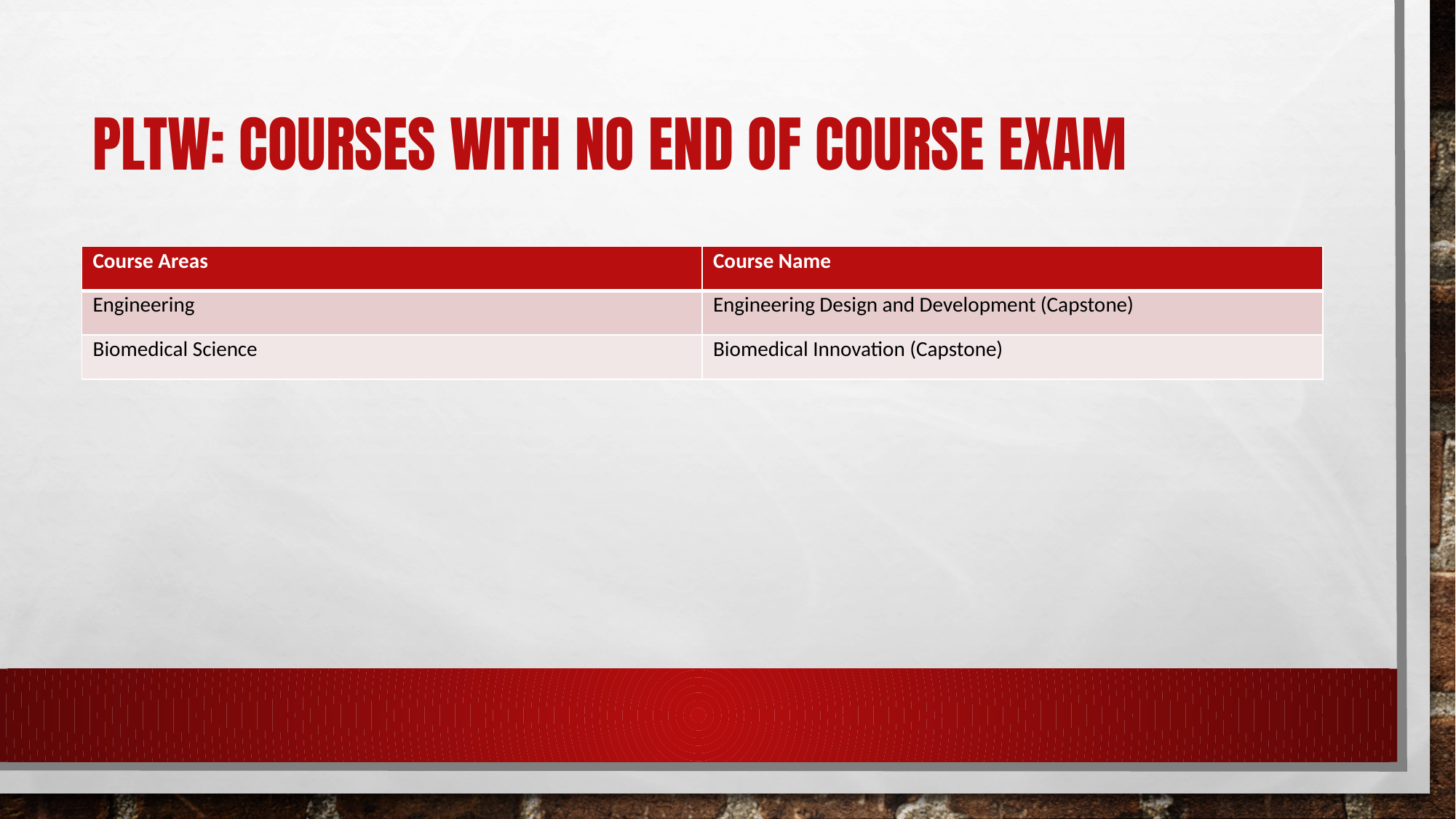

# PLTW: Courses with no end of course exam
| Course Areas | Course Name |
| --- | --- |
| Engineering | Engineering Design and Development (Capstone) |
| Biomedical Science | Biomedical Innovation (Capstone) |